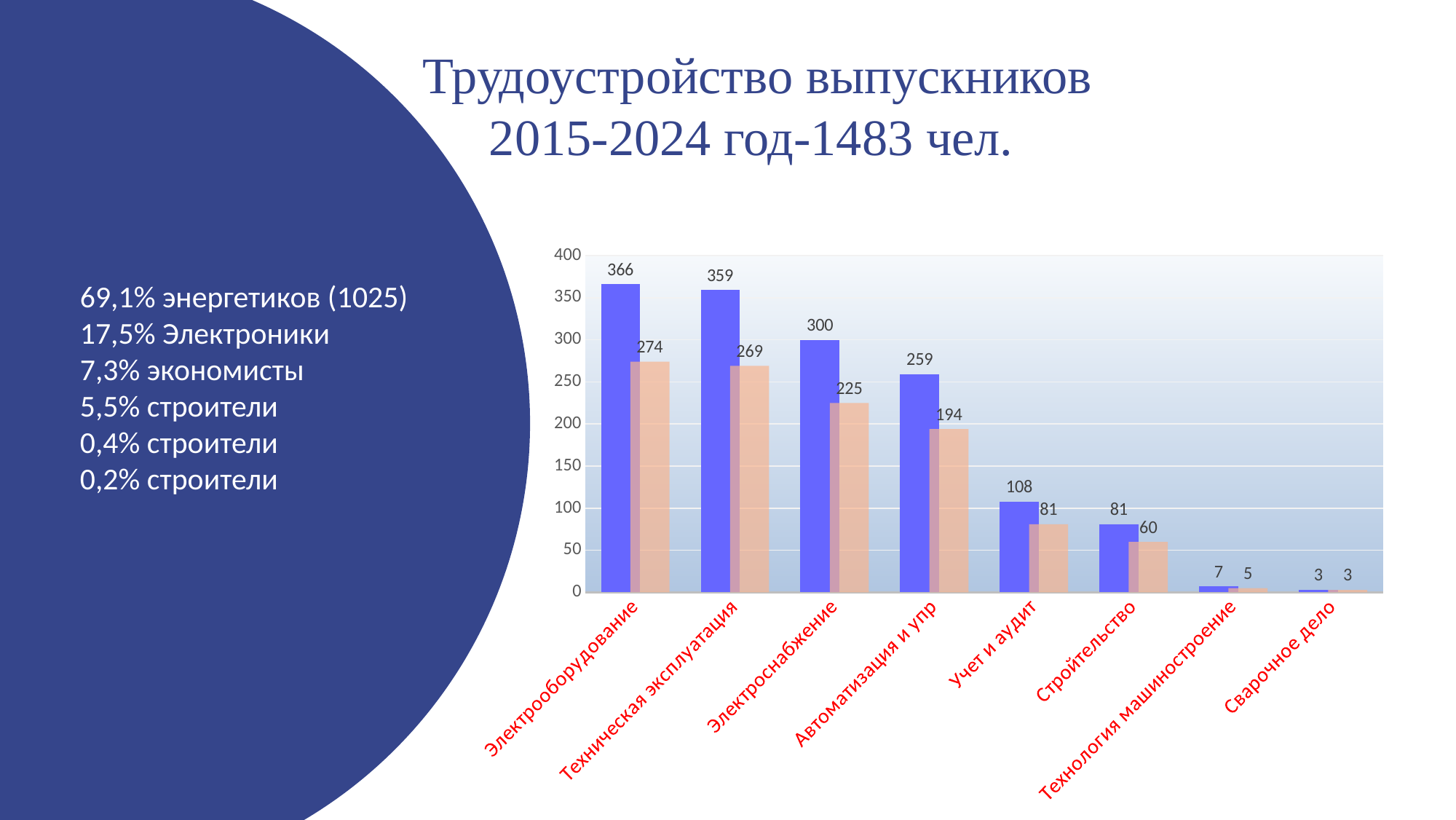

# Трудоустройство выпускников 2015-2024 год-1483 чел.

### Chart

| Category | Столбец1 | Столбец2 |
|---|---|---|
| Электрооборудование | 366.0 | 274.0 |
| Техническая эксплуатация | 359.0 | 269.0 |
| Электроснабжение | 300.0 | 225.0 |
| Автоматизация и упр | 259.0 | 194.0 |
| Учет и аудит | 108.0 | 81.0 |
| Стройтельство | 81.0 | 60.0 |
| Технология машиностроение | 7.0 | 5.0 |
| Сварочное дело | 3.0 | 3.0 |
69,1% энергетиков (1025)
17,5% Электроники
7,3% экономисты
5,5% строители
0,4% строители
0,2% строители